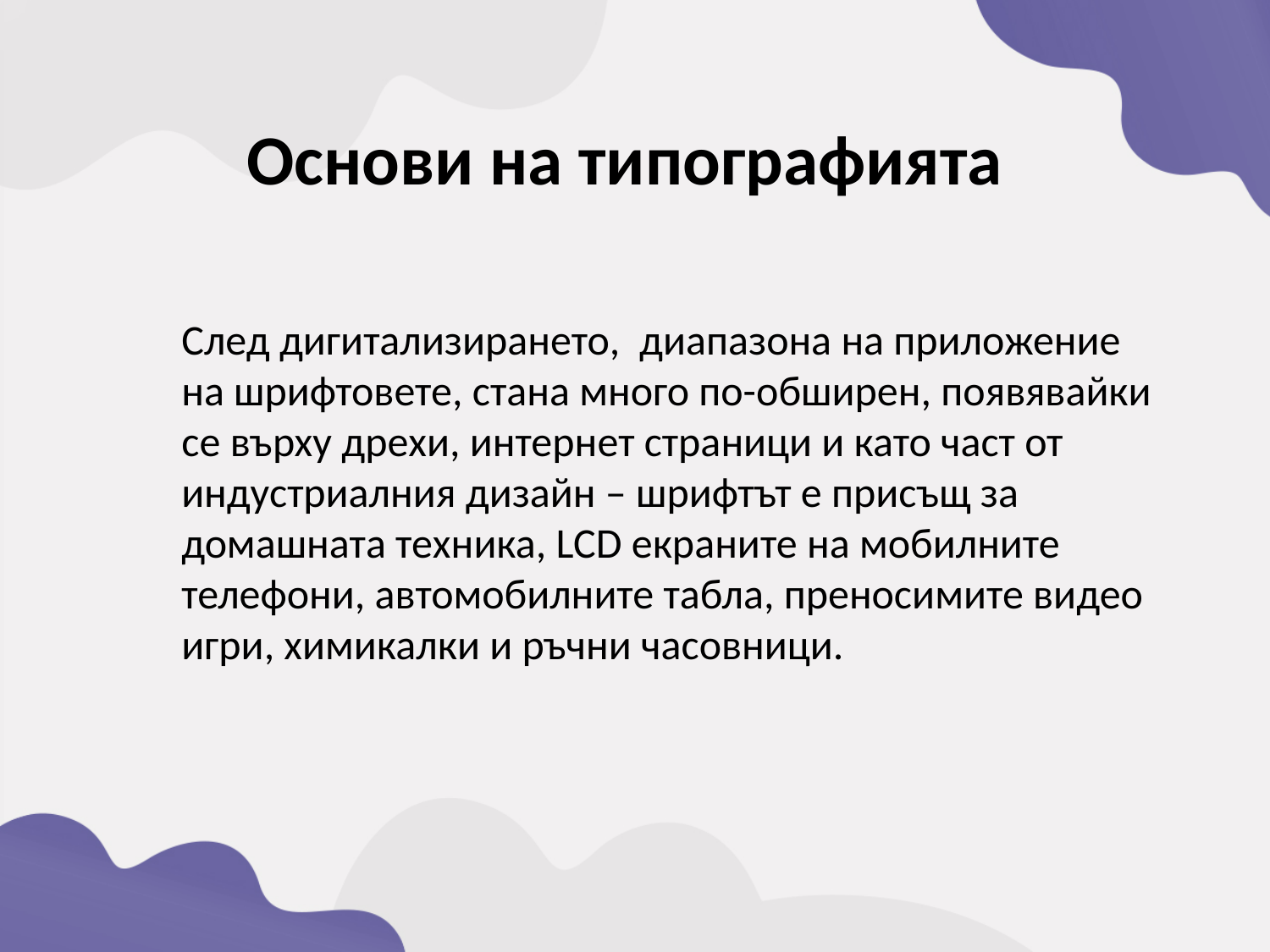

Основи на типографията

	След дигитализирането,  диапазона на приложение на шрифтовете, стана много по-oбширен, появявайки се върху дрехи, интернет страници и като част от индустриалния дизайн – шрифтът е присъщ за домашната техника, LCD екраните на мобилните телефони, автомобилните табла, преносимите видео игри, химикалки и ръчни часовници.